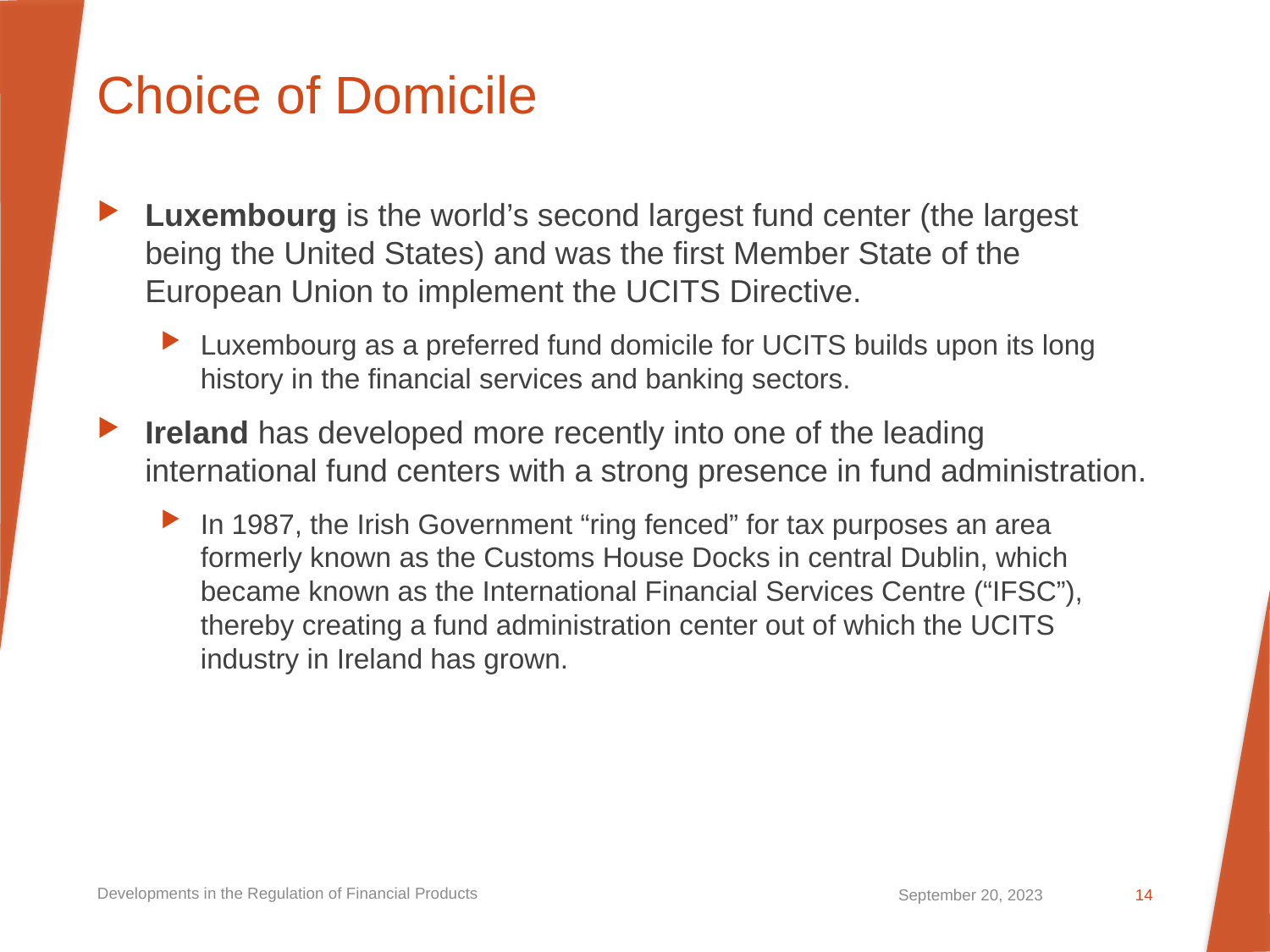

# Choice of Domicile
Luxembourg is the world’s second largest fund center (the largest being the United States) and was the first Member State of the European Union to implement the UCITS Directive.
Luxembourg as a preferred fund domicile for UCITS builds upon its long history in the financial services and banking sectors.
Ireland has developed more recently into one of the leading international fund centers with a strong presence in fund administration.
In 1987, the Irish Government “ring fenced” for tax purposes an area formerly known as the Customs House Docks in central Dublin, which became known as the International Financial Services Centre (“IFSC”), thereby creating a fund administration center out of which the UCITS industry in Ireland has grown.

Developments in the Regulation of Financial Products
September 20, 2023
14